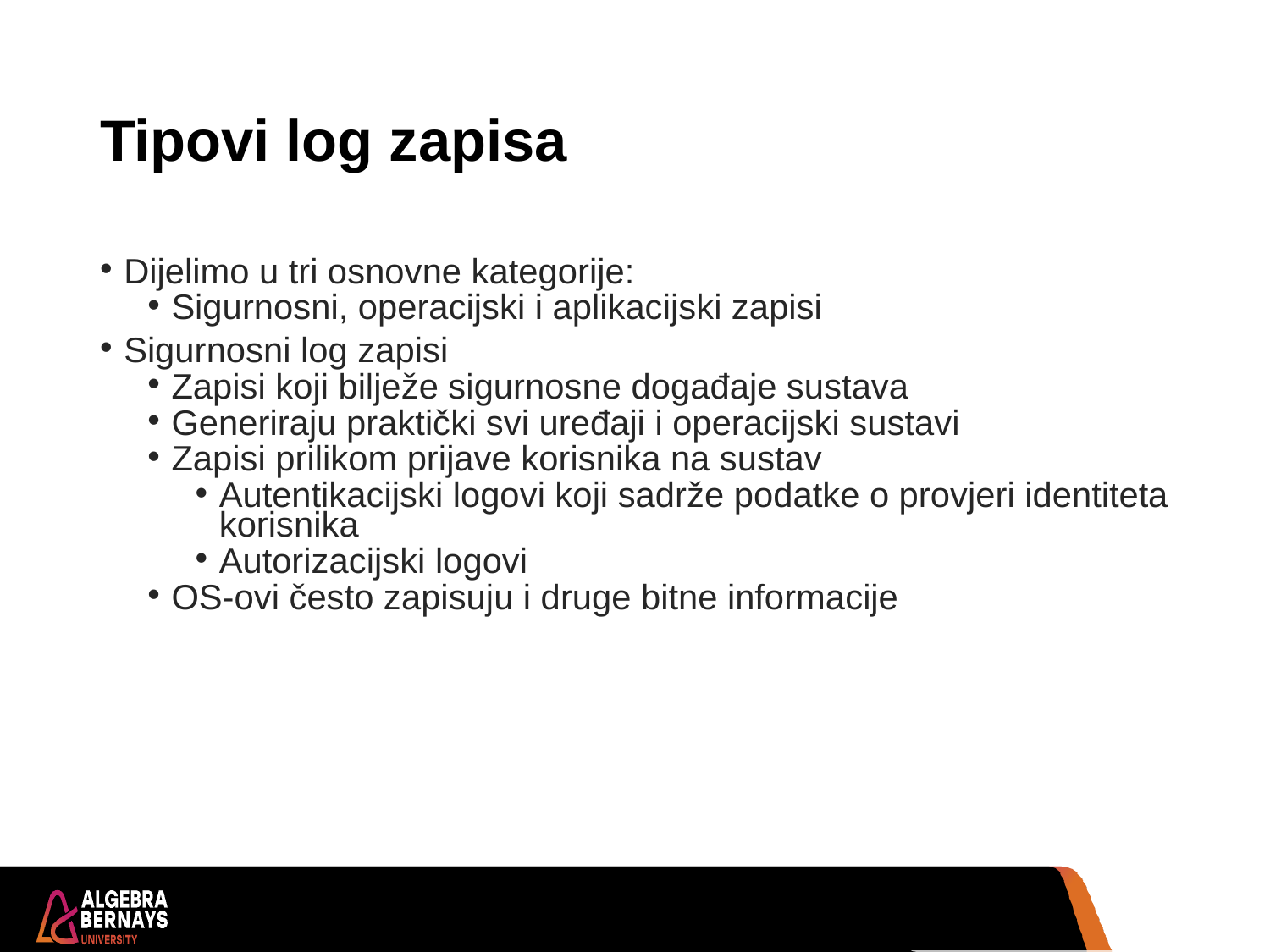

# Tipovi log zapisa
Dijelimo u tri osnovne kategorije:
Sigurnosni, operacijski i aplikacijski zapisi
Sigurnosni log zapisi
Zapisi koji bilježe sigurnosne događaje sustava
Generiraju praktički svi uređaji i operacijski sustavi
Zapisi prilikom prijave korisnika na sustav
Autentikacijski logovi koji sadrže podatke o provjeri identiteta korisnika
Autorizacijski logovi
OS-ovi često zapisuju i druge bitne informacije